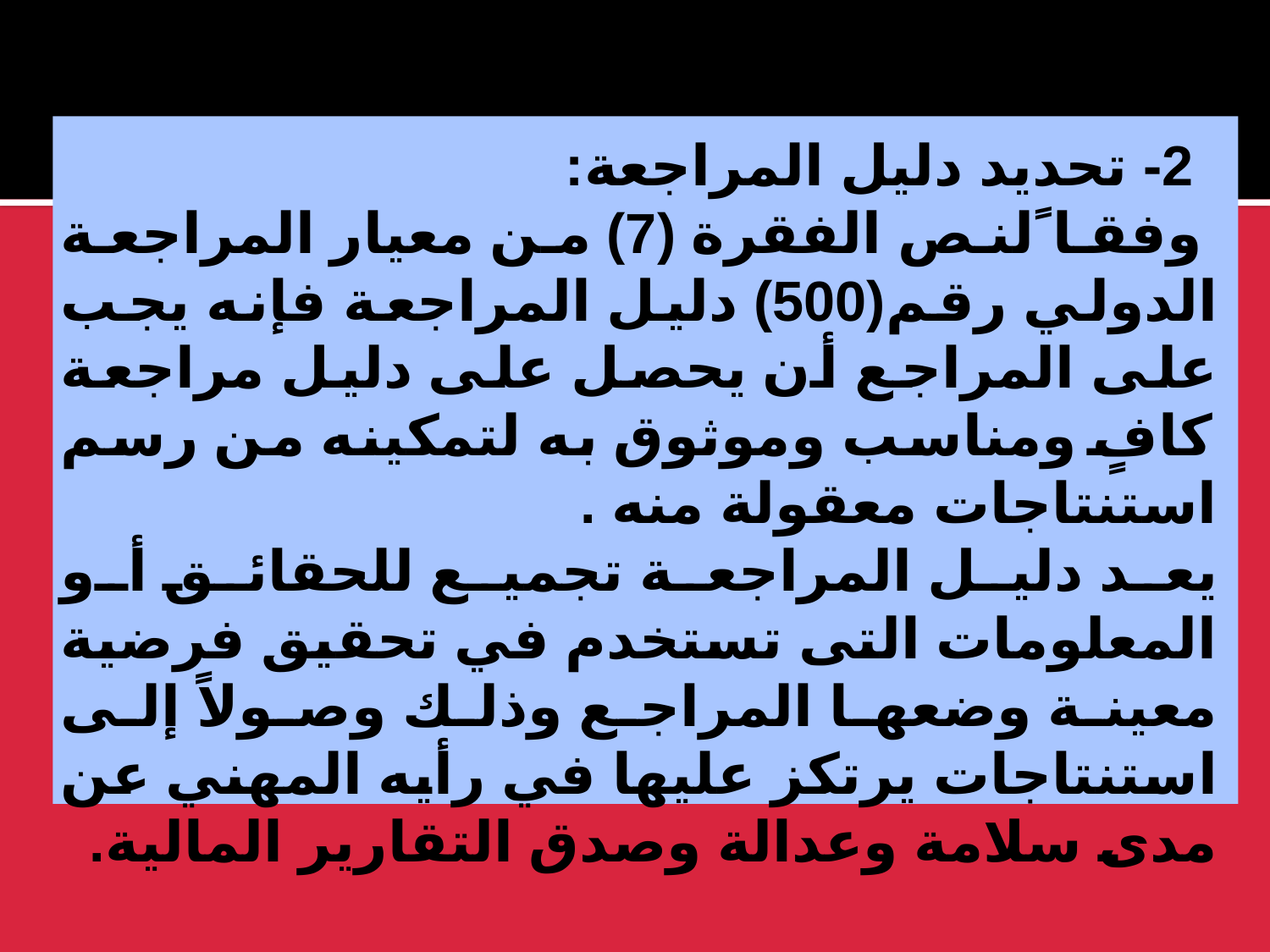

2- تحديد دليل المراجعة:
 وفقا ًلنص الفقرة (7) من معيار المراجعة الدولي رقم(500) دليل المراجعة فإنه يجب على المراجع أن يحصل على دليل مراجعة كافٍ ومناسب وموثوق به لتمكينه من رسم استنتاجات معقولة منه .
يعد دليل المراجعة تجميع للحقائق أو المعلومات التى تستخدم في تحقيق فرضية معينة وضعها المراجع وذلك وصولاً إلى استنتاجات يرتكز عليها في رأيه المهني عن مدى سلامة وعدالة وصدق التقارير المالية.